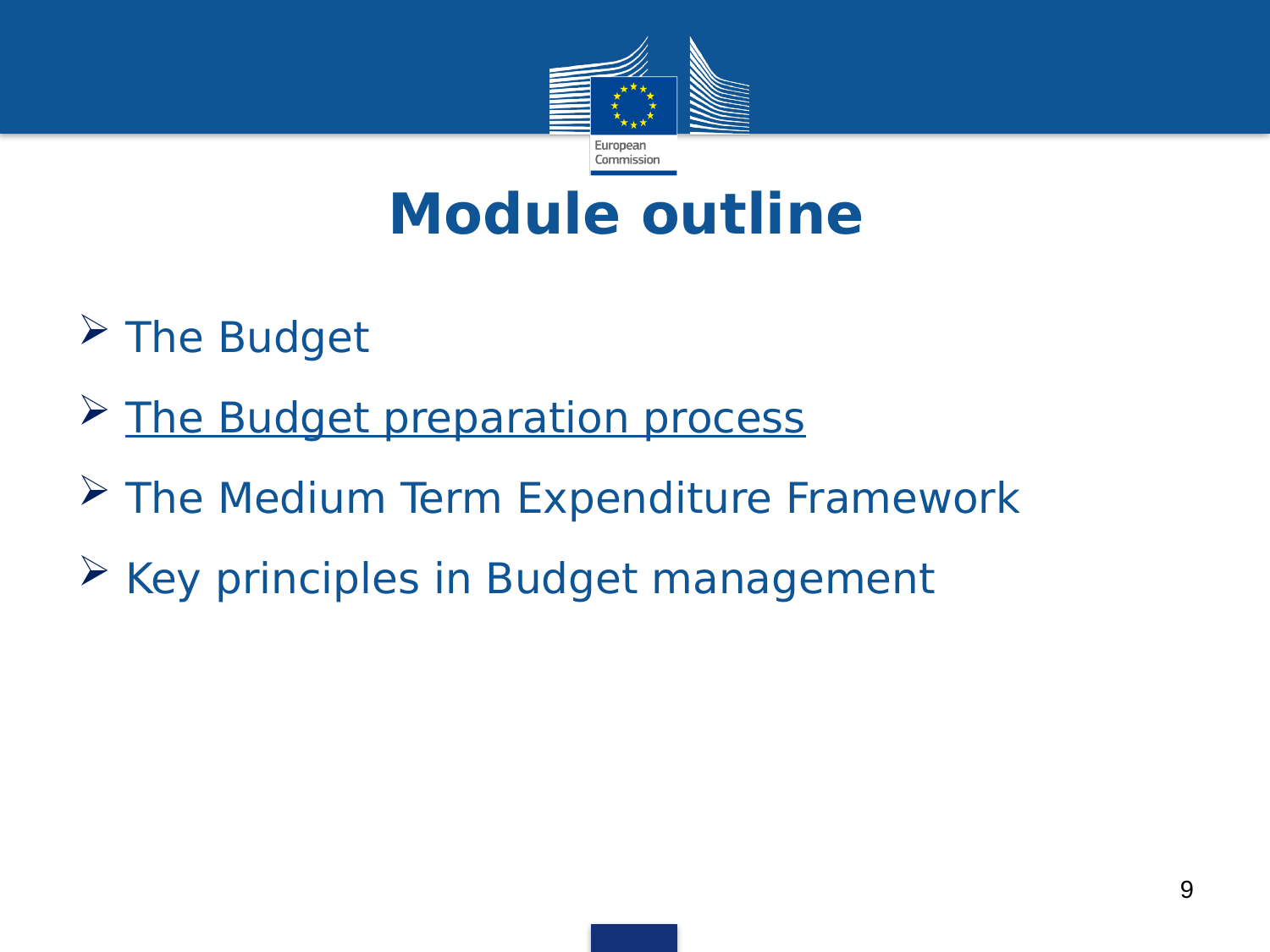

# Module outline
The Budget
The Budget preparation process
The Medium Term Expenditure Framework
Key principles in Budget management

9